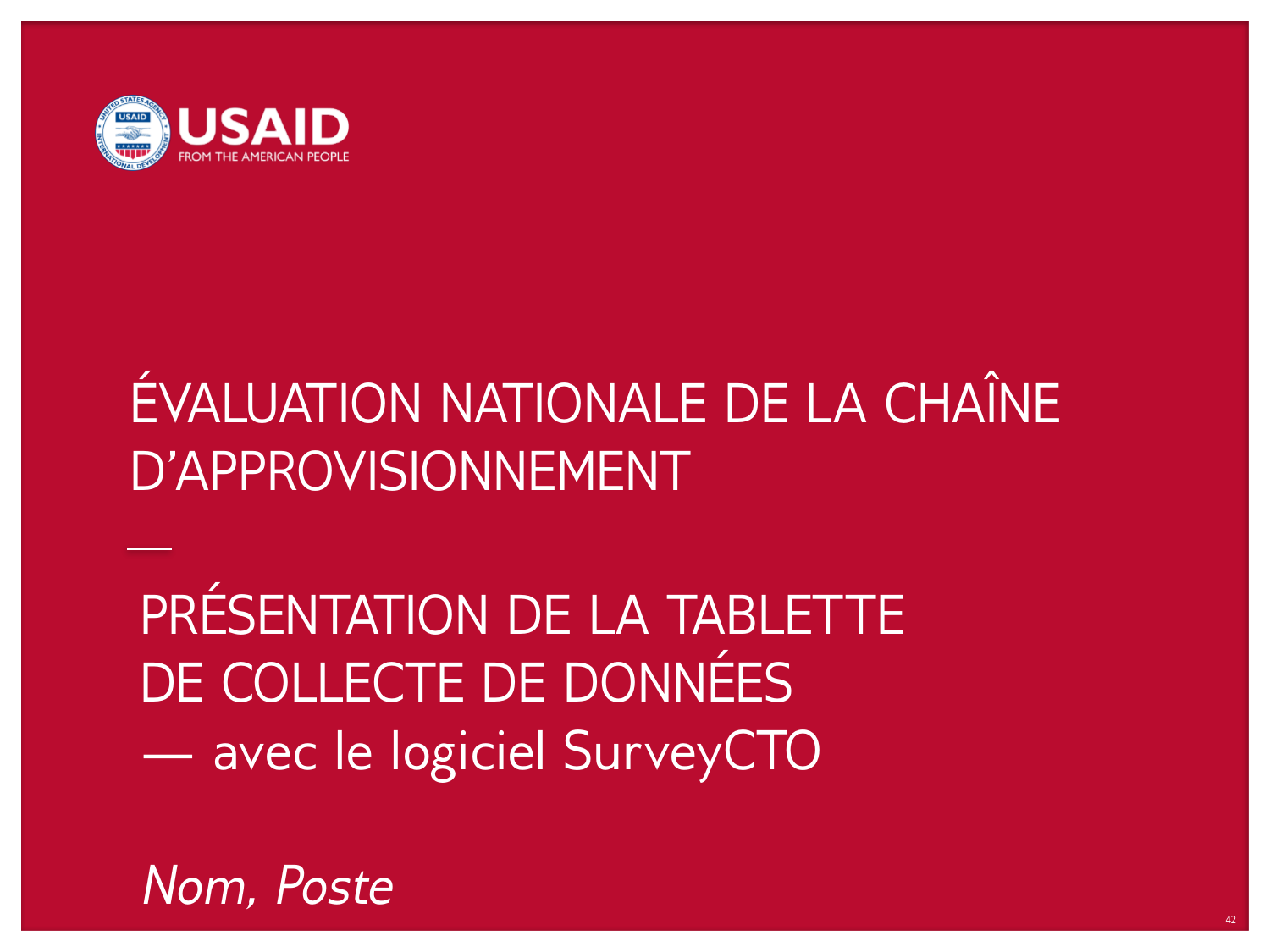

# PRÉSENTATION DE LA TABLETTE DE COLLECTE DE DONNÉES — avec le logiciel SurveyCTO Nom, Poste
42